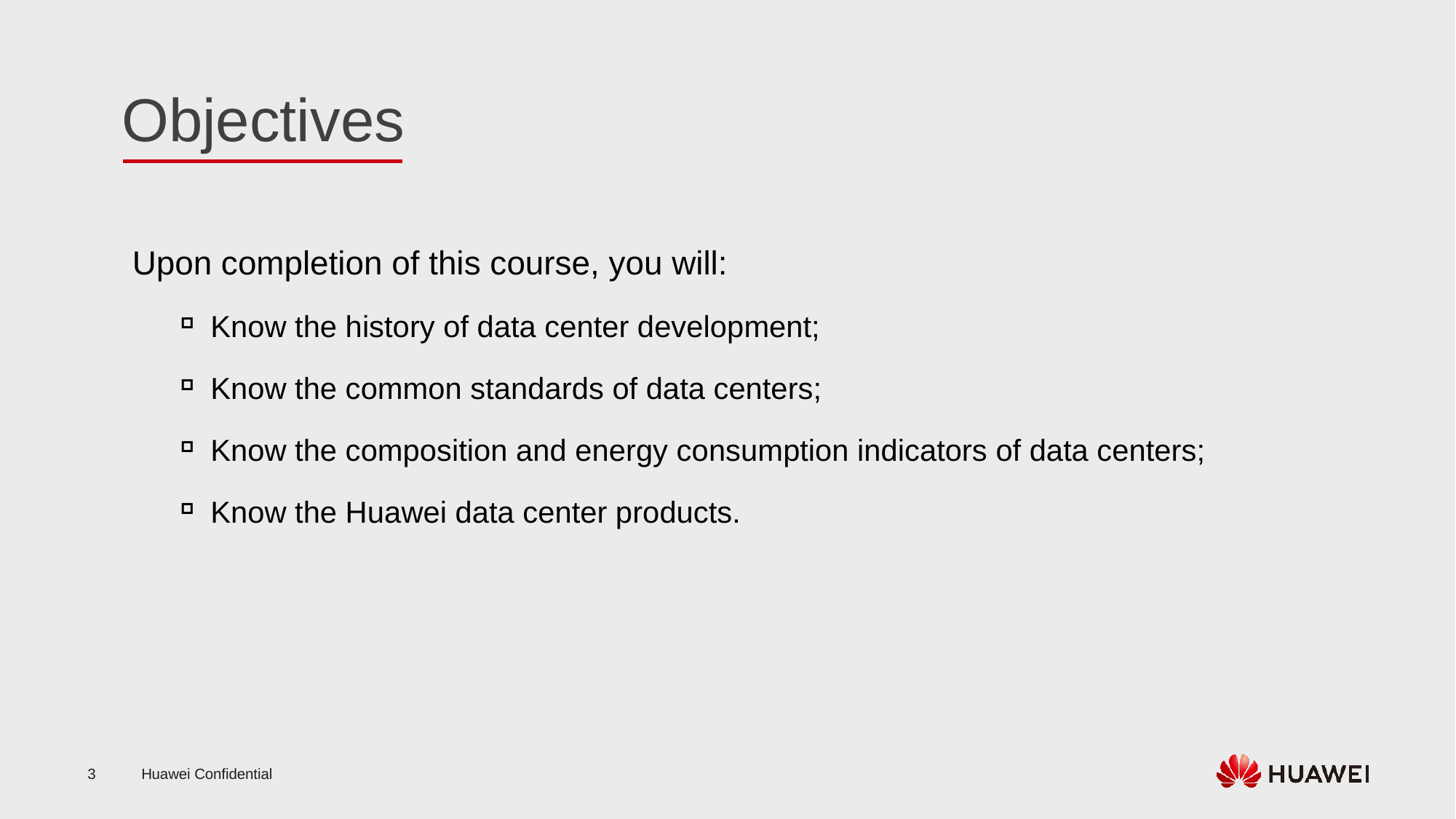

Upon completion of this course, you will:
Know the history of data center development;
Know the common standards of data centers;
Know the composition and energy consumption indicators of data centers;
Know the Huawei data center products.